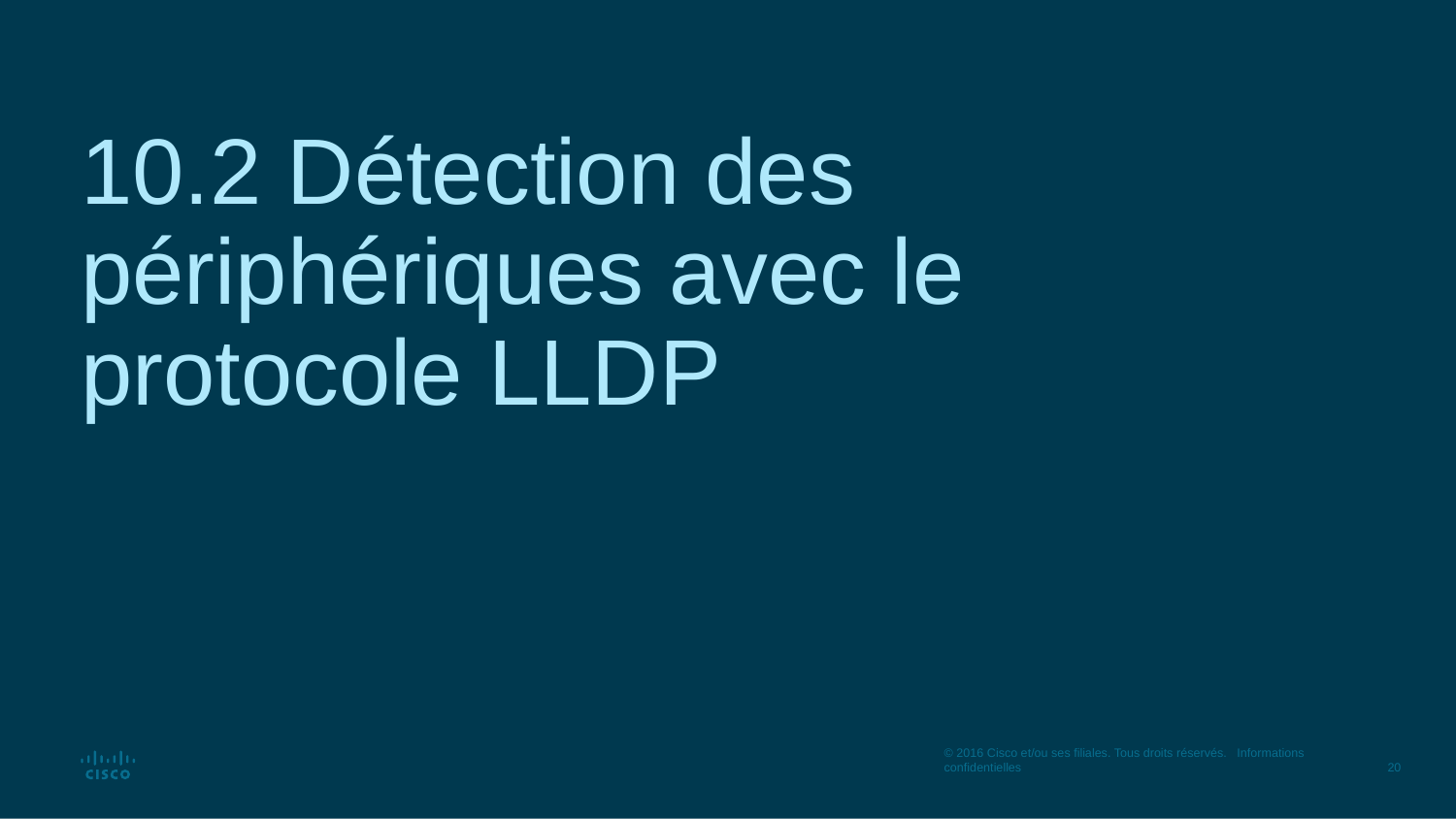

# 10.2 Détection des périphériques avec le protocole LLDP